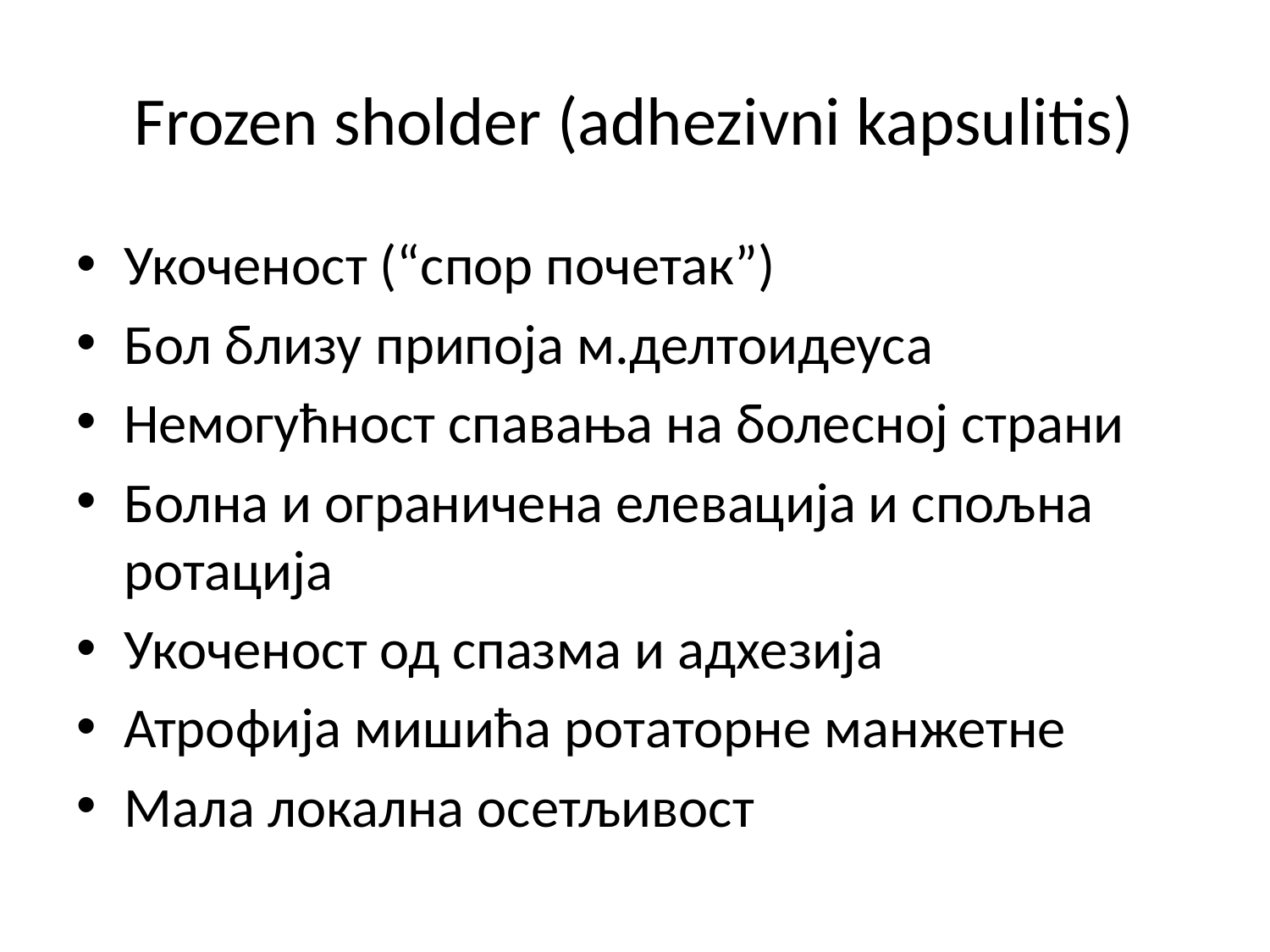

# Frozen sholder (adhezivni kapsulitis)
Укоченост (“спор почетак”)
Бол близу припоја м.делтоидеуса
Немогућност спавања на болесној страни
Болна и ограничена елевација и спољна ротација
Укоченост од спазма и адхезија
Атрофија мишића ротаторне манжетне
Мала локална осетљивост